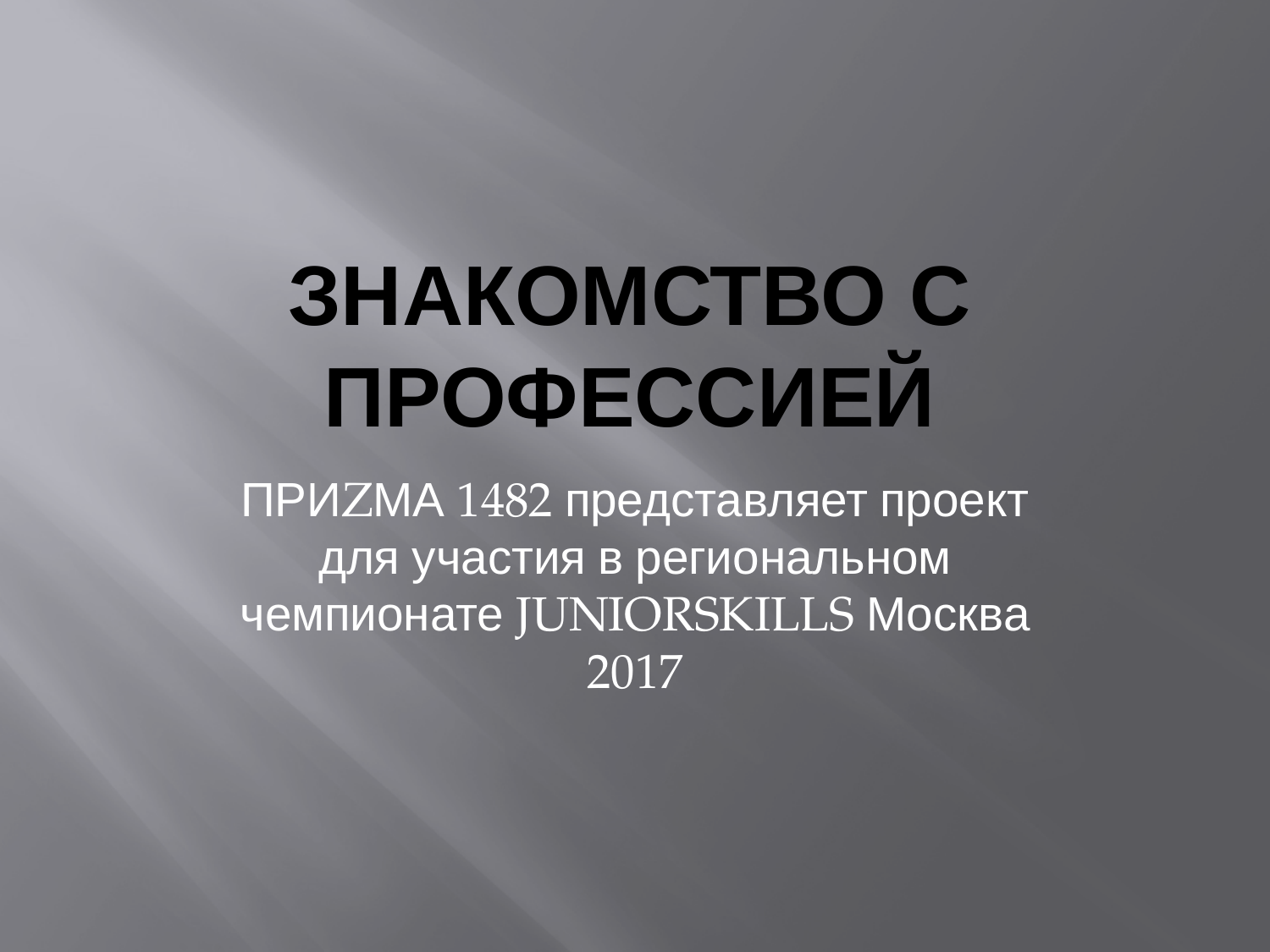

# Знакомство с профессией
ПРИZМА 1482 представляет проект для участия в региональном чемпионате JUNIORSKILLS Москва 2017